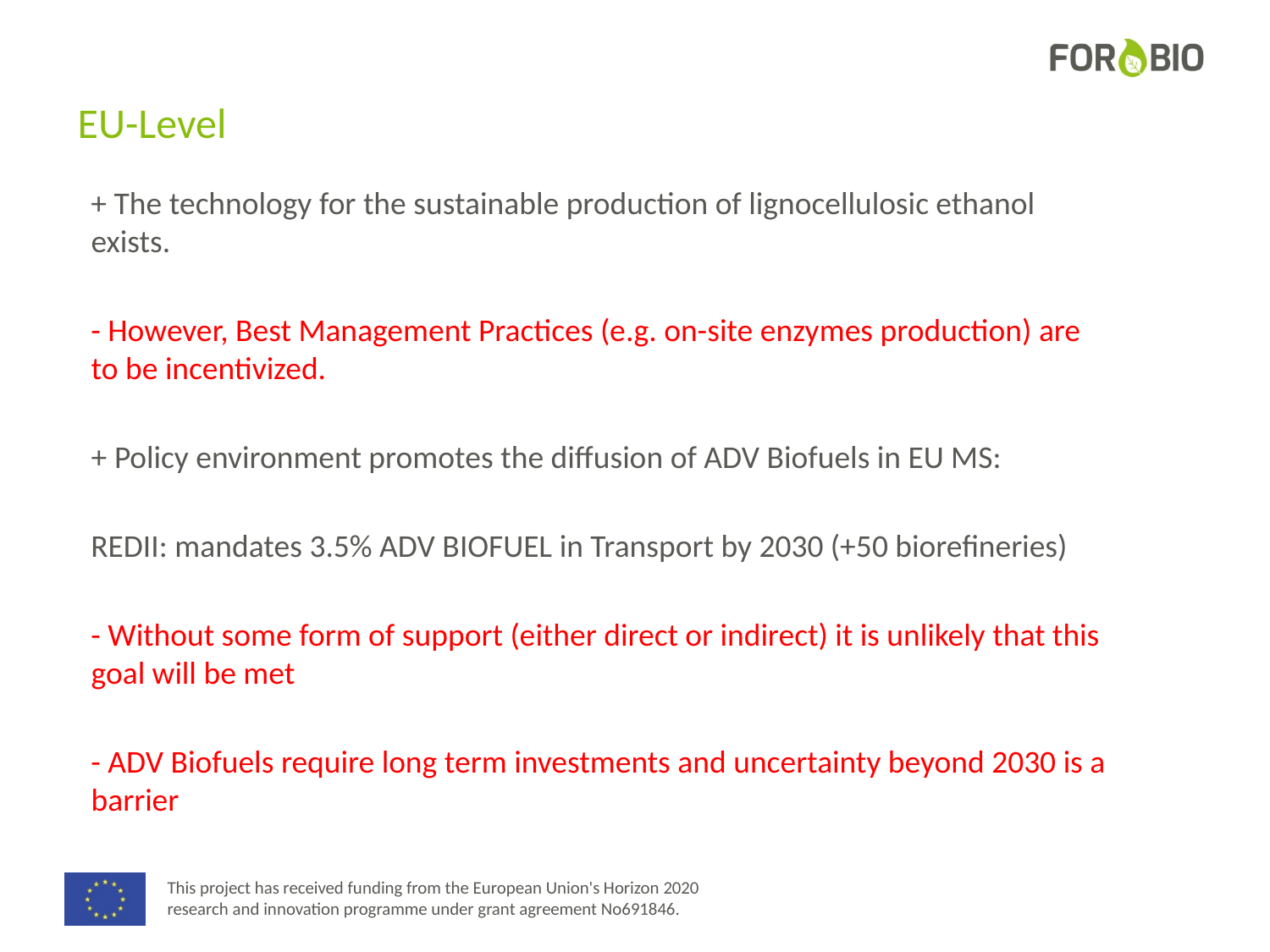

# EU-Level
+ The technology for the sustainable production of lignocellulosic ethanol exists.

- However, Best Management Practices (e.g. on-site enzymes production) are to be incentivized.

	+ Policy environment promotes the diffusion of ADV Biofuels in EU MS:

REDII: mandates 3.5% ADV BIOFUEL in Transport by 2030 (+50 biorefineries)

- Without some form of support (either direct or indirect) it is unlikely that this goal will be met

- ADV Biofuels require long term investments and uncertainty beyond 2030 is a barrier